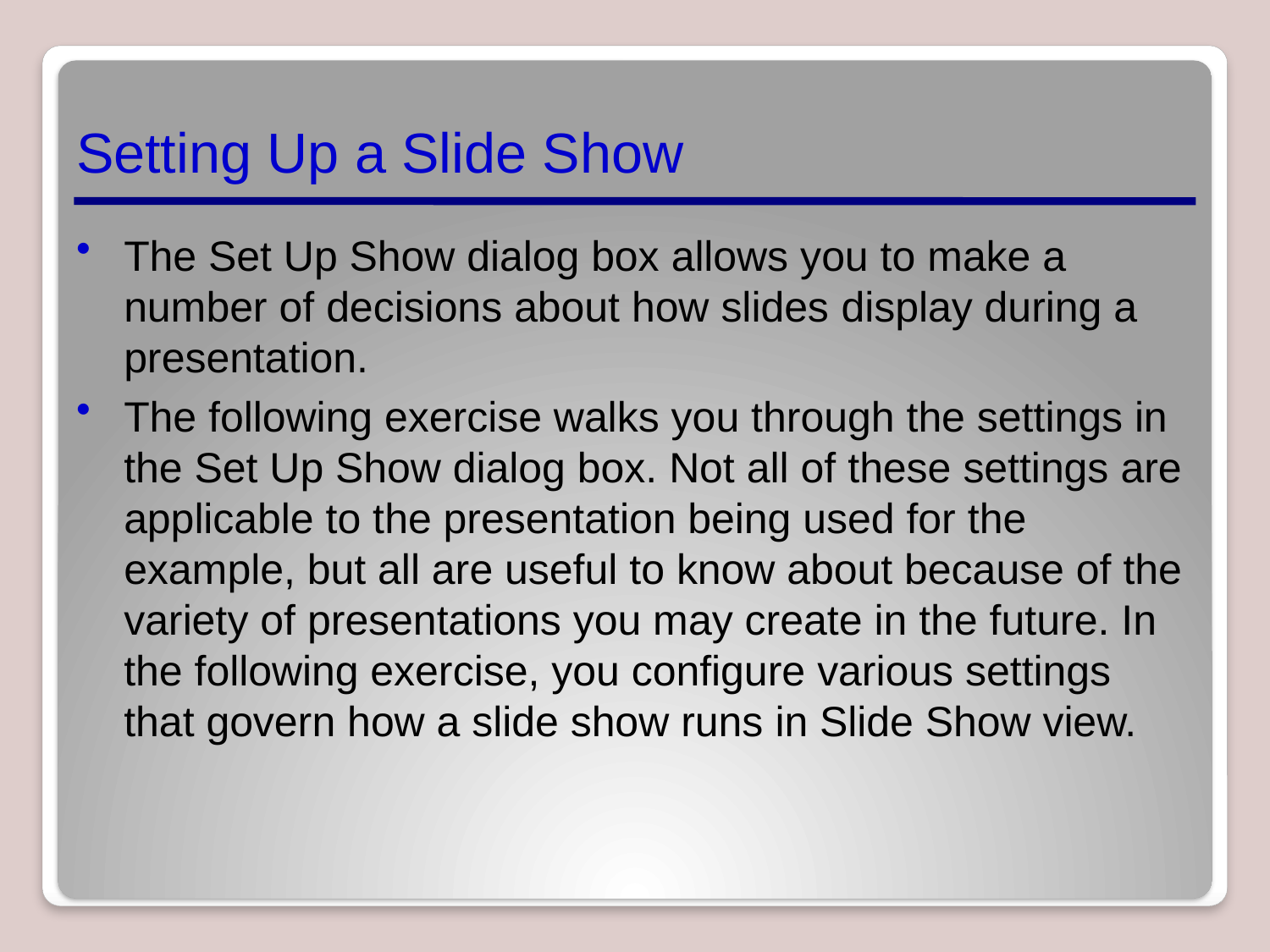

# Setting Up a Slide Show
The Set Up Show dialog box allows you to make a number of decisions about how slides ­display during a presentation.
The following exercise walks you through the settings in the Set Up Show dialog box. Not all of these settings are applicable to the presentation being used for the example, but all are useful to know about because of the variety of presentations you may create in the future. In the following exercise, you configure various settings that govern how a slide show runs in Slide Show view.